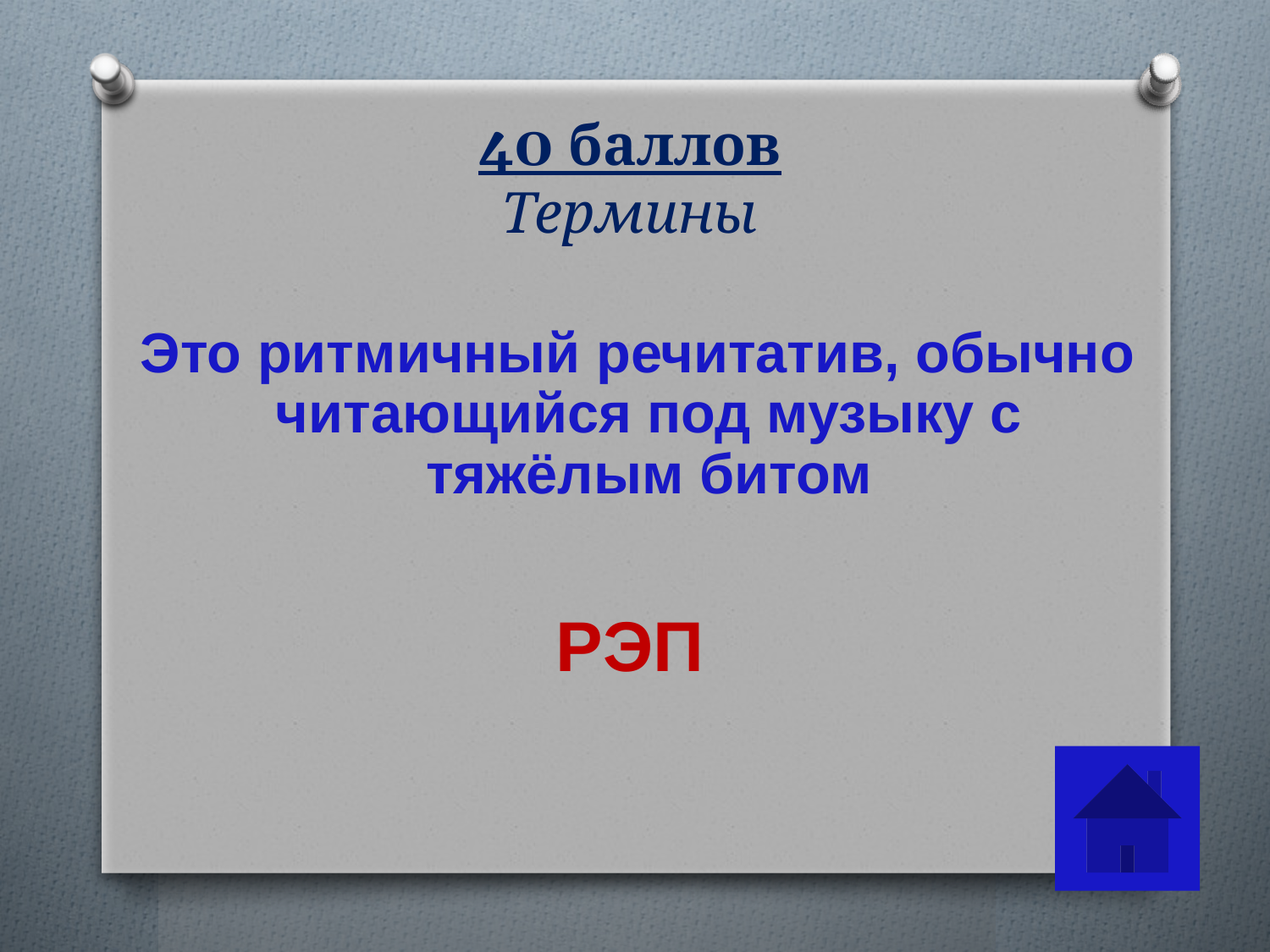

# 40 баллов Термины
 Это ритмичный речитатив, обычно читающийся под музыку с тяжёлым битом

РЭП